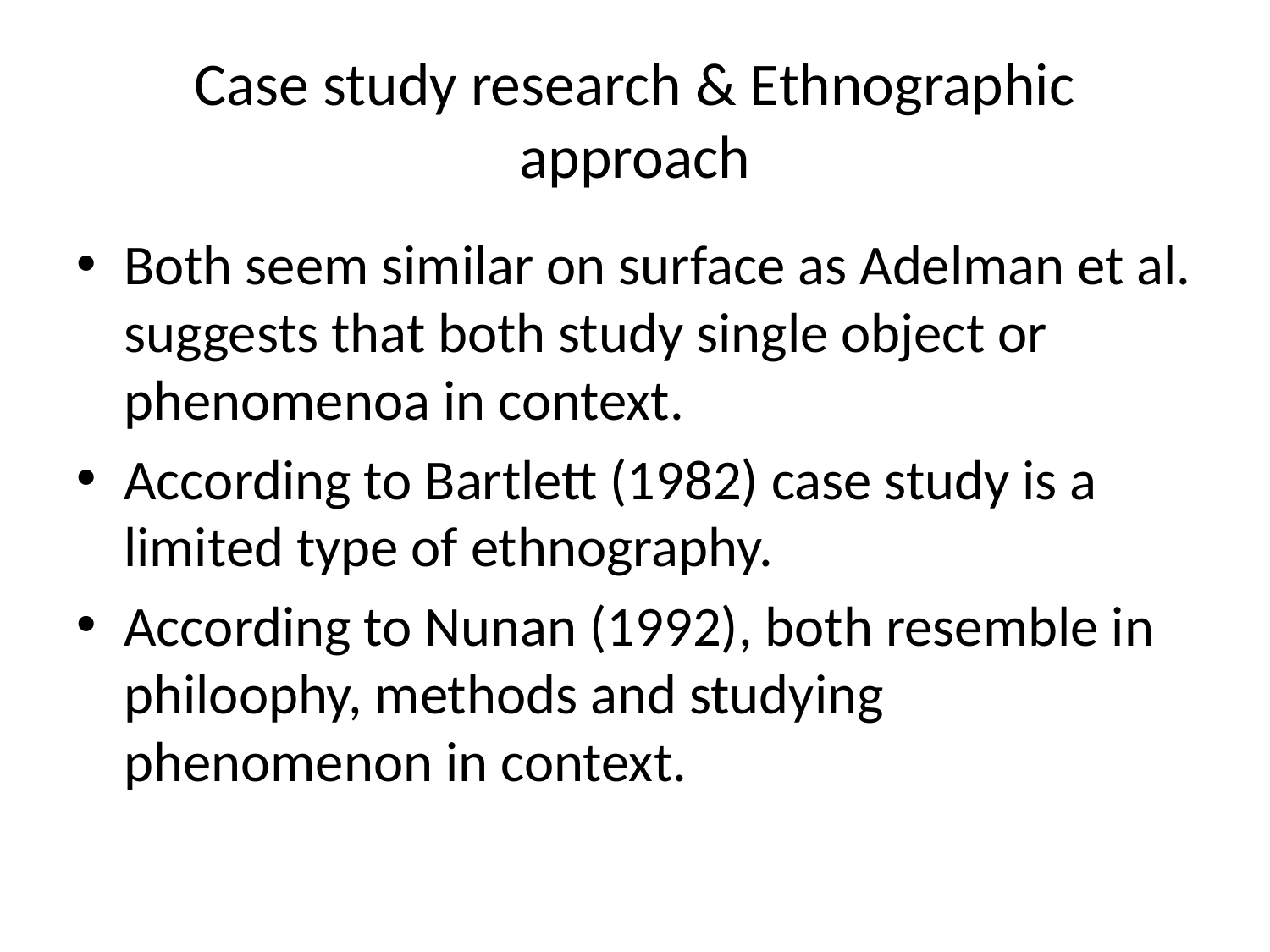

# Case study research & Ethnographic approach
Both seem similar on surface as Adelman et al. suggests that both study single object or phenomenoa in context.
According to Bartlett (1982) case study is a limited type of ethnography.
According to Nunan (1992), both resemble in philoophy, methods and studying phenomenon in context.